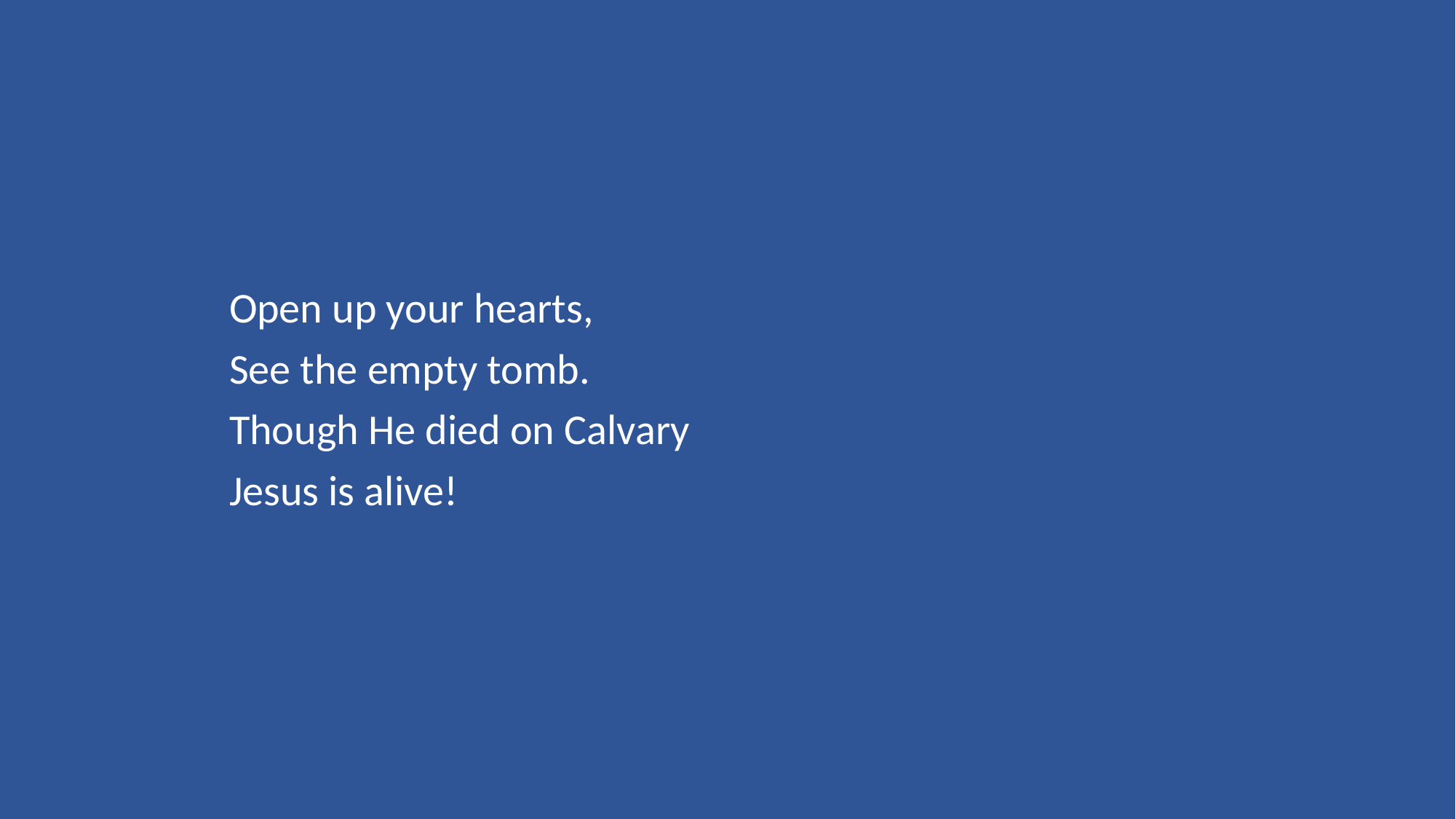

Open up your hearts,
See the empty tomb.
Though He died on Calvary
Jesus is alive!